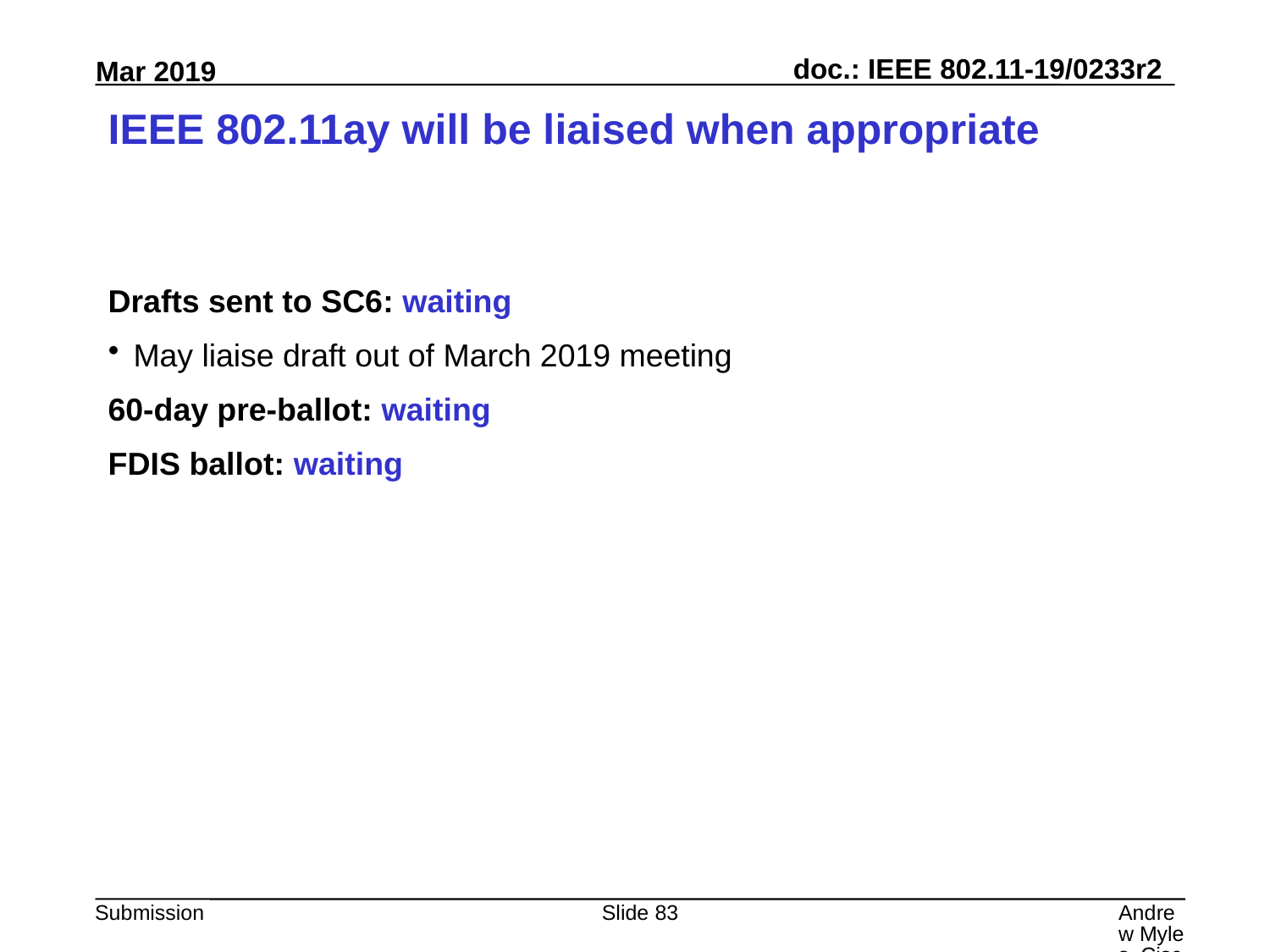

# IEEE 802.11ay will be liaised when appropriate
Drafts sent to SC6: waiting
May liaise draft out of March 2019 meeting
60-day pre-ballot: waiting
FDIS ballot: waiting
Slide 83
Andrew Myles, Cisco